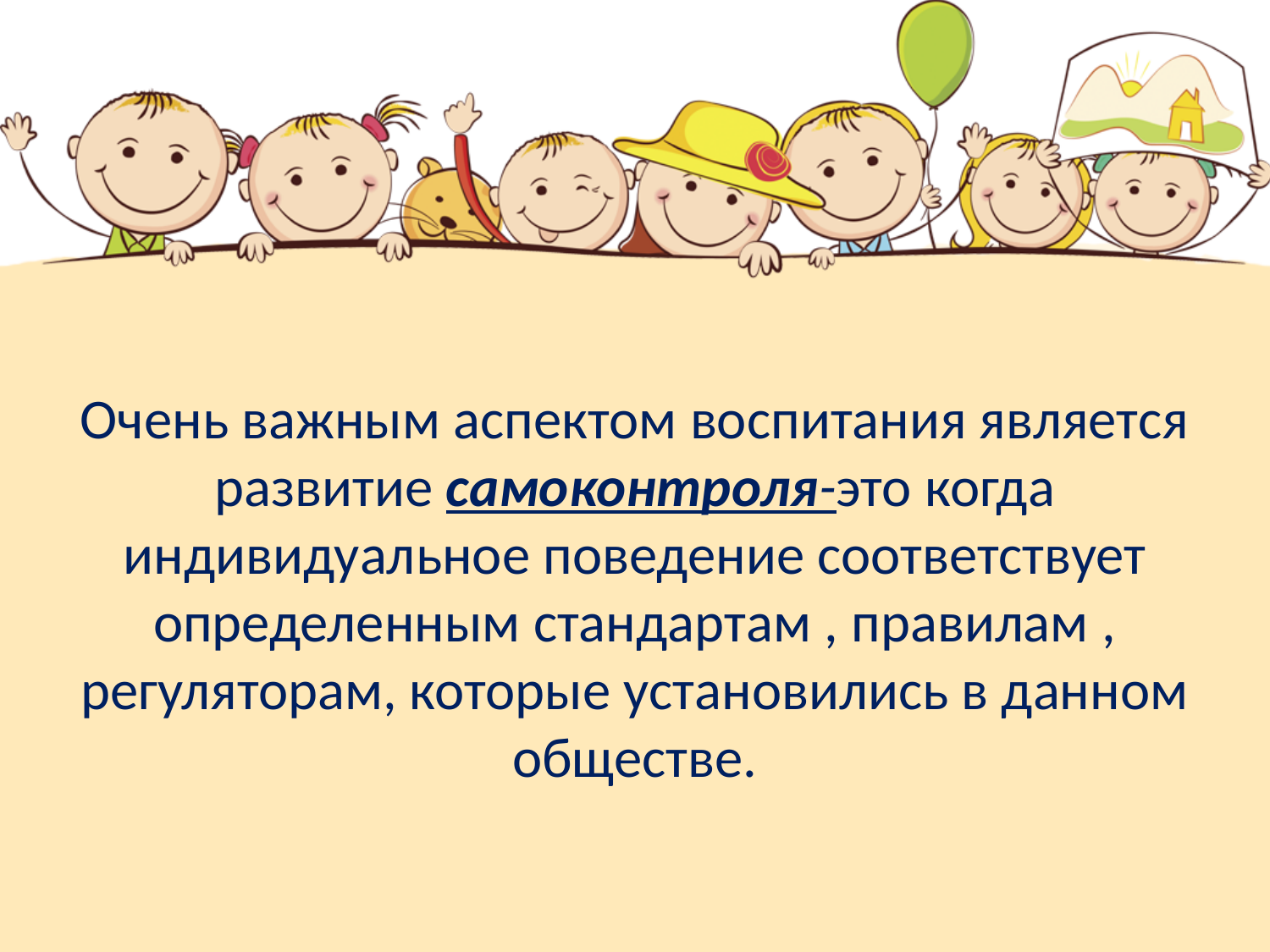

Очень важным аспектом воспитания является развитие самоконтроля-это когда индивидуальное поведение соответствует определенным стандартам , правилам , регуляторам, которые установились в данном обществе.